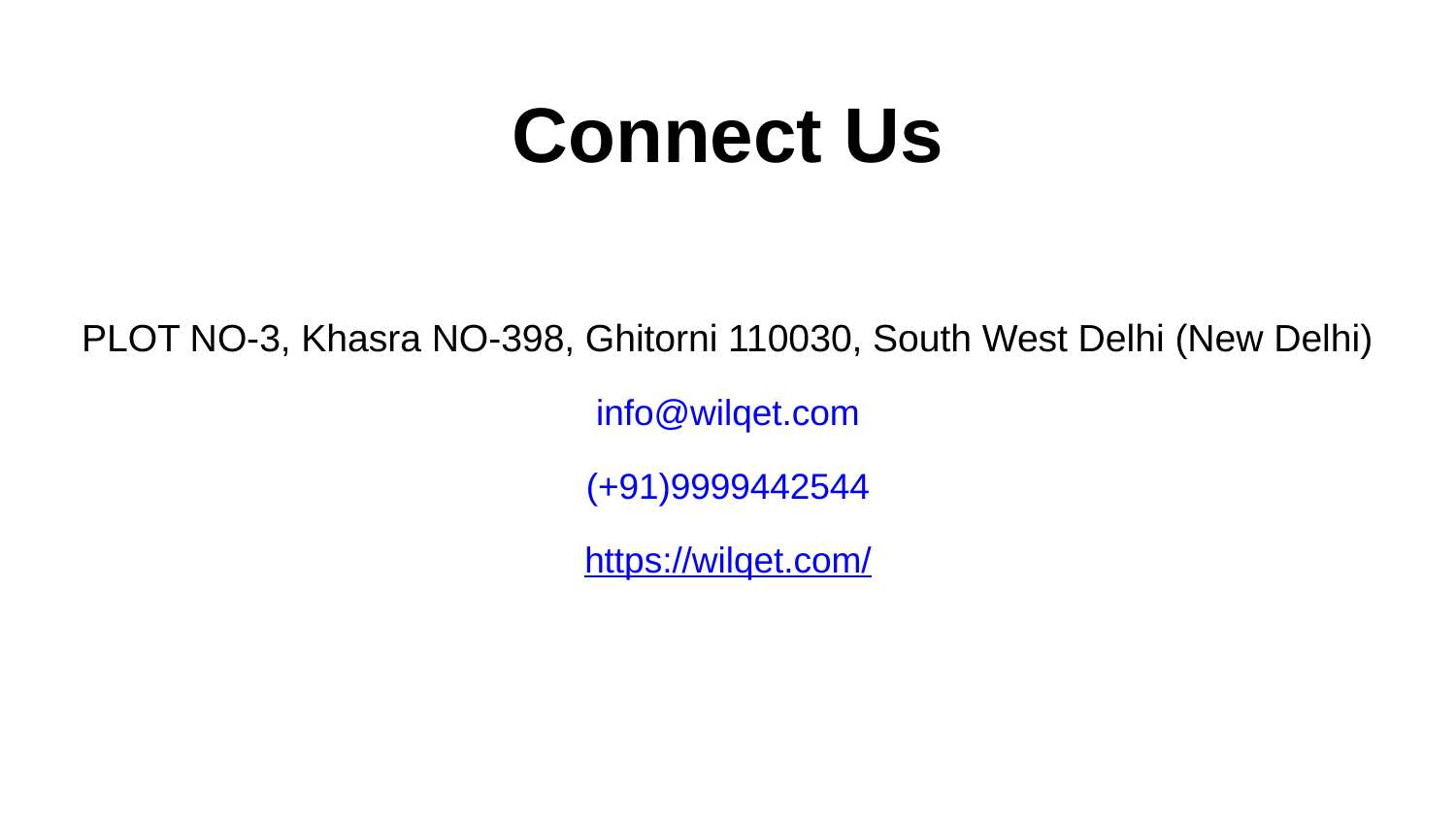

# Connect Us
PLOT NO-3, Khasra NO-398, Ghitorni 110030, South West Delhi (New Delhi)
info@wilqet.com
(+91)9999442544
https://wilqet.com/